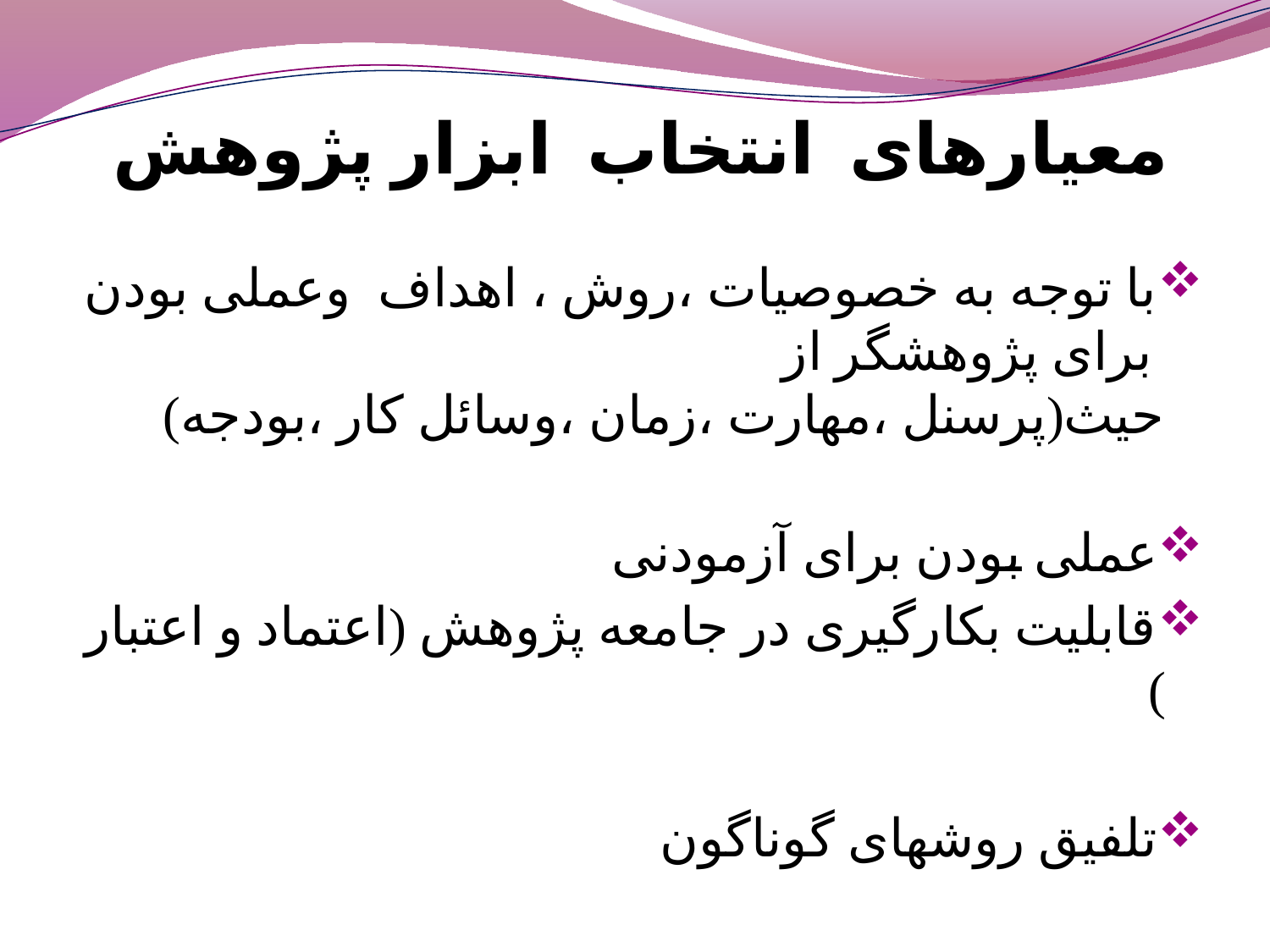

# معیارهای  انتخاب  ابزار پژوهش
با توجه به خصوصیات ،روش ، اهداف  وعملی بودن  برای پژوهشگر از حیث(پرسنل ،مهارت ،زمان ،وسائل کار ،بودجه)
عملی بودن برای آزمودنی
قابلیت بکارگیری در جامعه پژوهش (اعتماد و اعتبار )

تلفیق روشهای گوناگون